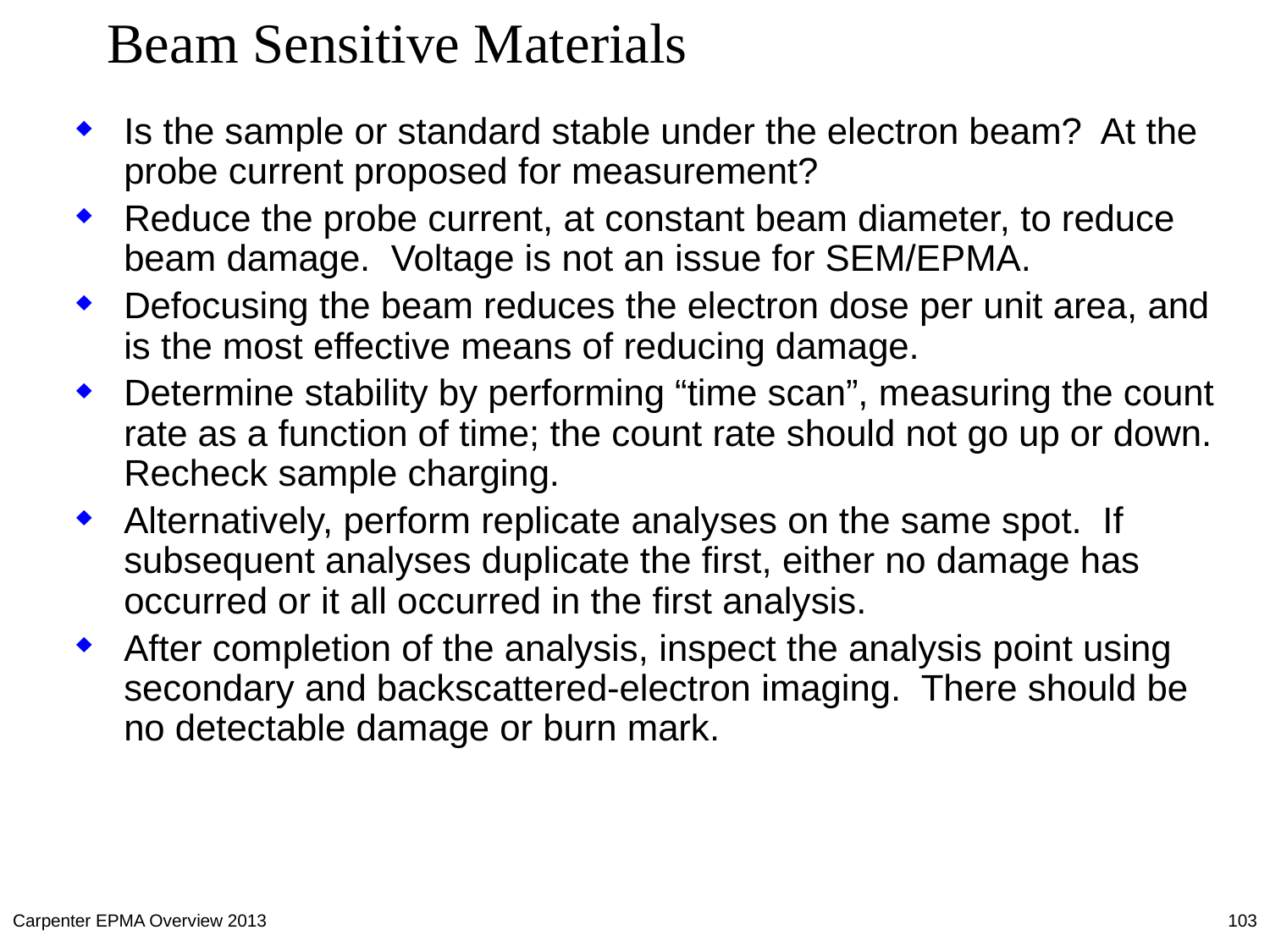

# Beam Sensitive Materials
Is the sample or standard stable under the electron beam?  At the probe current proposed for measurement?
Reduce the probe current, at constant beam diameter, to reduce beam damage.  Voltage is not an issue for SEM/EPMA.
Defocusing the beam reduces the electron dose per unit area, and is the most effective means of reducing damage.
Determine stability by performing “time scan”, measuring the count rate as a function of time; the count rate should not go up or down.  Recheck sample charging.
Alternatively, perform replicate analyses on the same spot.  If subsequent analyses duplicate the first, either no damage has occurred or it all occurred in the first analysis.
After completion of the analysis, inspect the analysis point using secondary and backscattered-electron imaging.  There should be no detectable damage or burn mark.
Carpenter EPMA Overview 2013
103